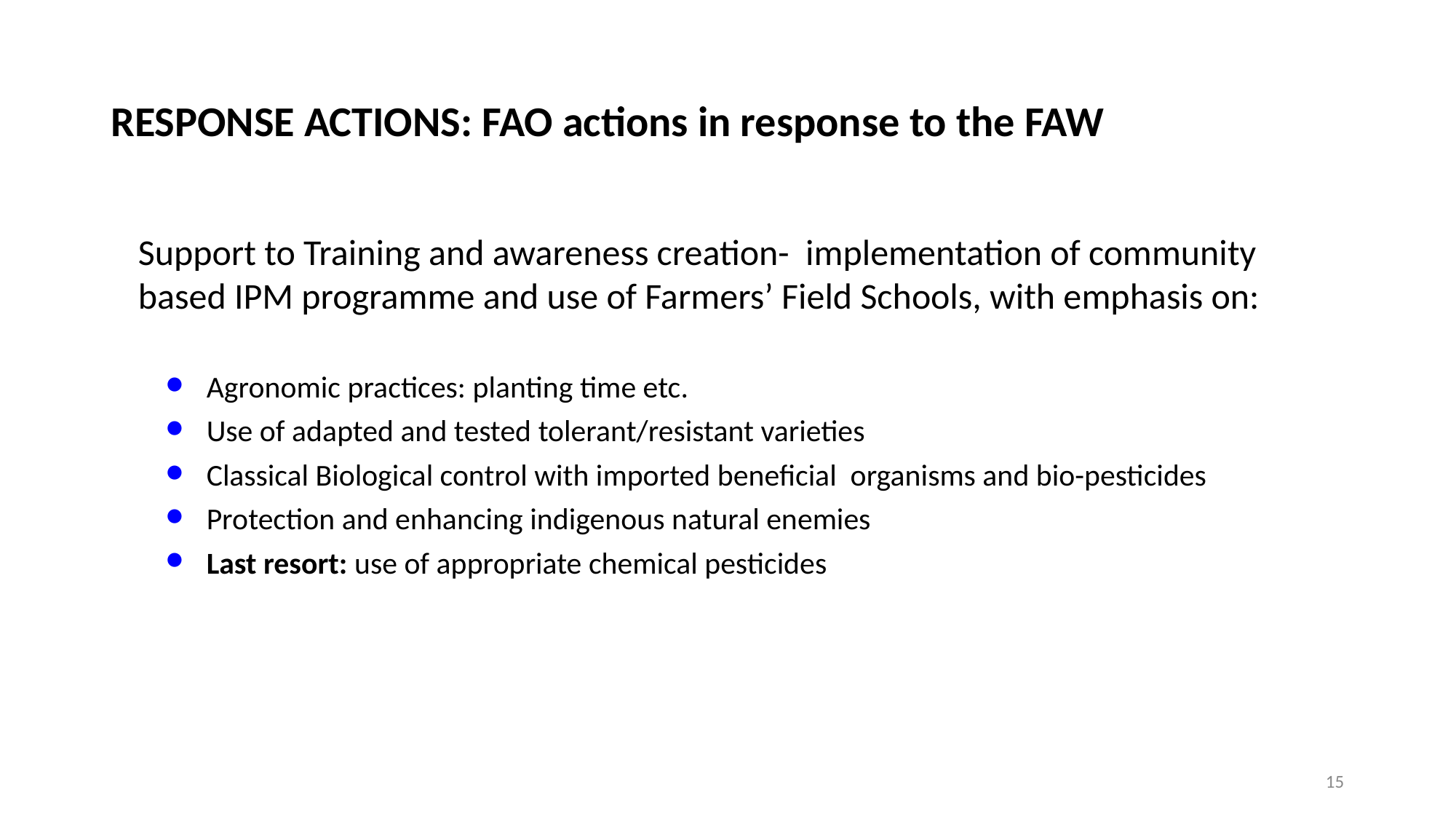

# RESPONSE ACTIONS: FAO actions in response to the FAW
Support to Training and awareness creation-  implementation of community based IPM programme and use of Farmers’ Field Schools, with emphasis on:

Agronomic practices: planting time etc.
Use of adapted and tested tolerant/resistant varieties
Classical Biological control with imported beneficial  organisms and bio-pesticides
Protection and enhancing indigenous natural enemies
Last resort: use of appropriate chemical pesticides

15